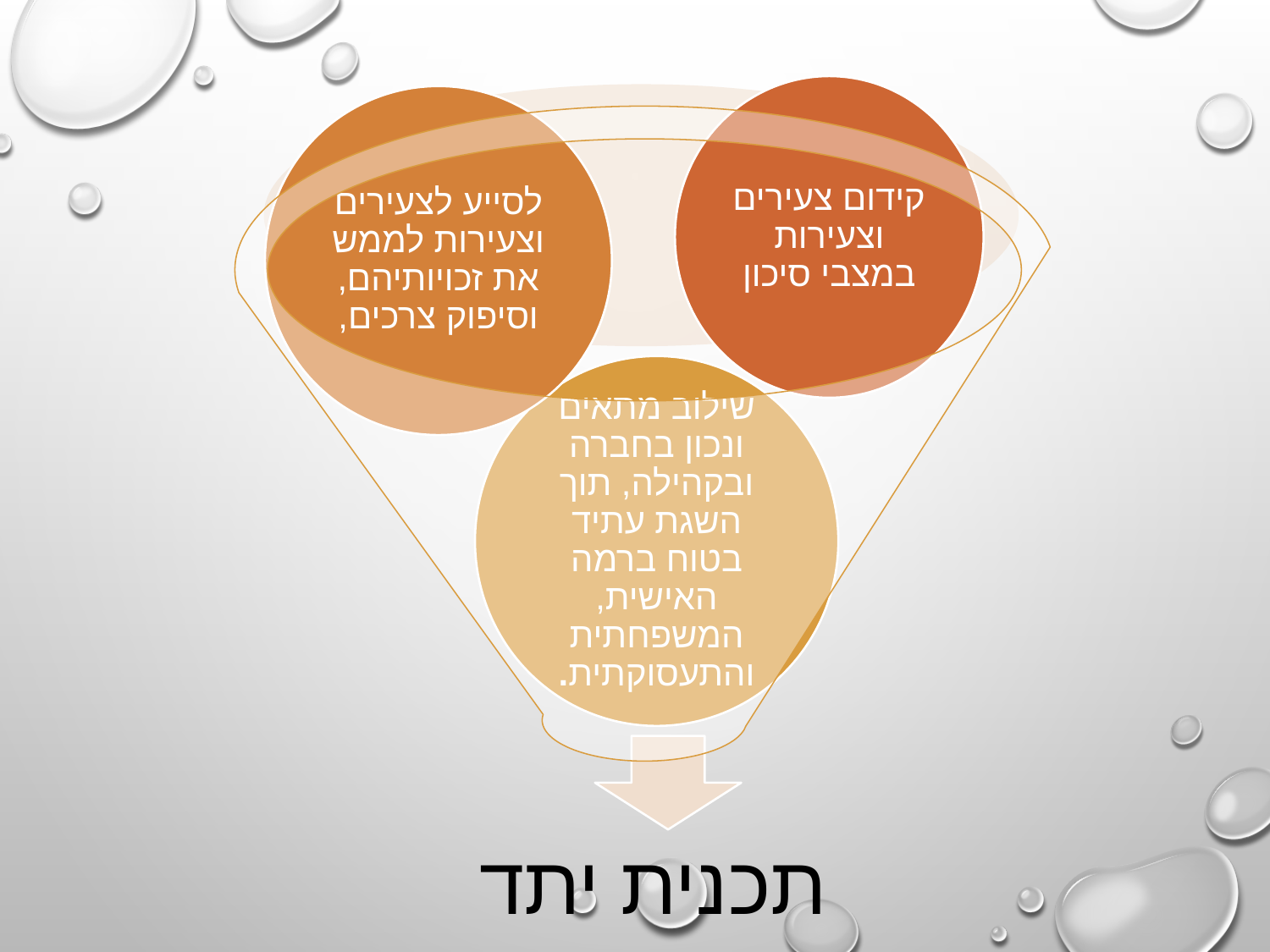

תכנית יתד
שילוב מתאים ונכון בחברה ובקהילה, תוך השגת עתיד בטוח ברמה האישית, המשפחתית והתעסוקתית.
לסייע לצעירים וצעירות לממש את זכויותיהם, וסיפוק צרכים,
קידום צעירים וצעירות במצבי סיכון